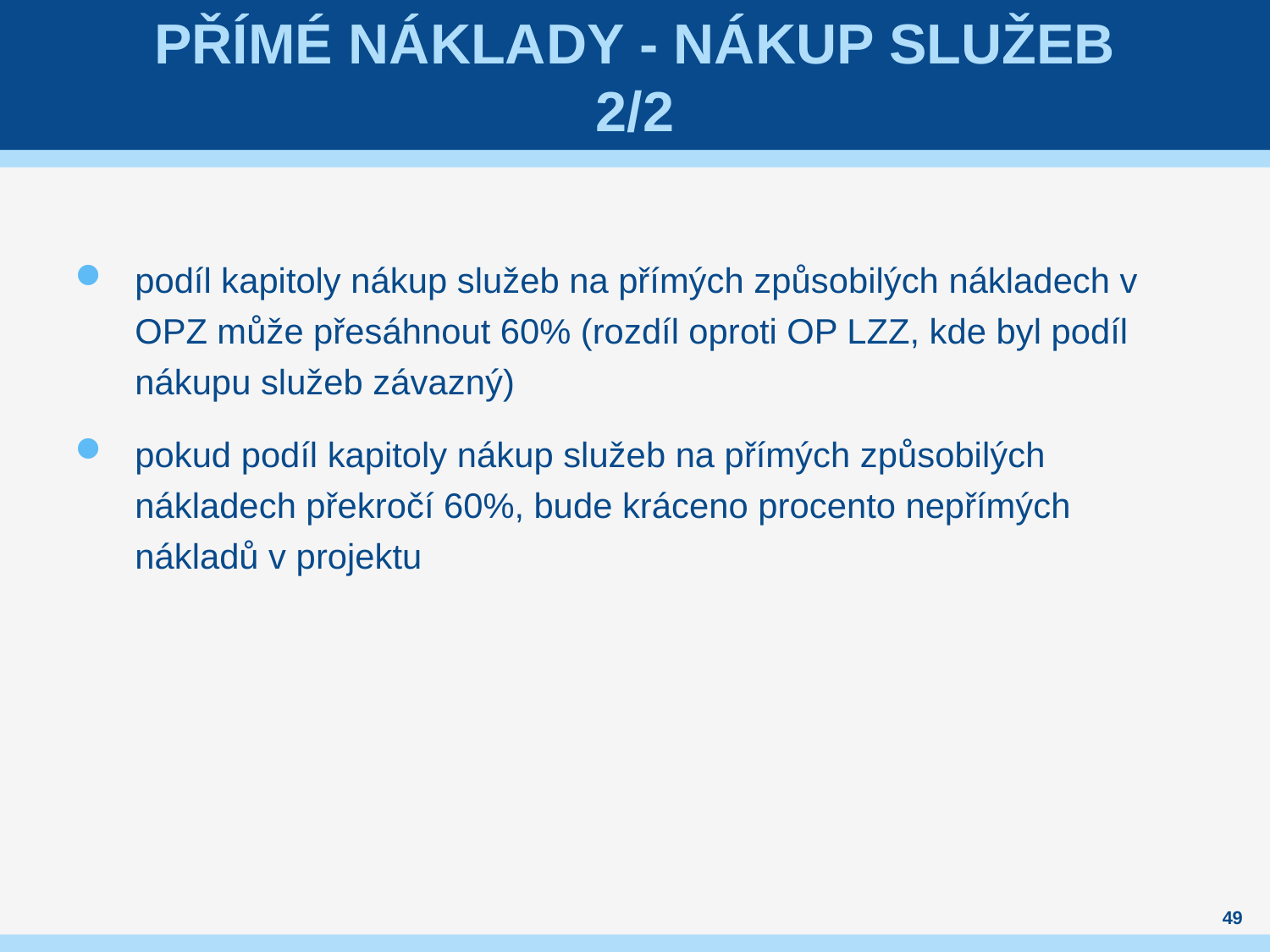

# Přímé náklady - Nákup služeb 2/2
podíl kapitoly nákup služeb na přímých způsobilých nákladech v OPZ může přesáhnout 60% (rozdíl oproti OP LZZ, kde byl podíl nákupu služeb závazný)
pokud podíl kapitoly nákup služeb na přímých způsobilých nákladech překročí 60%, bude kráceno procento nepřímých nákladů v projektu

49